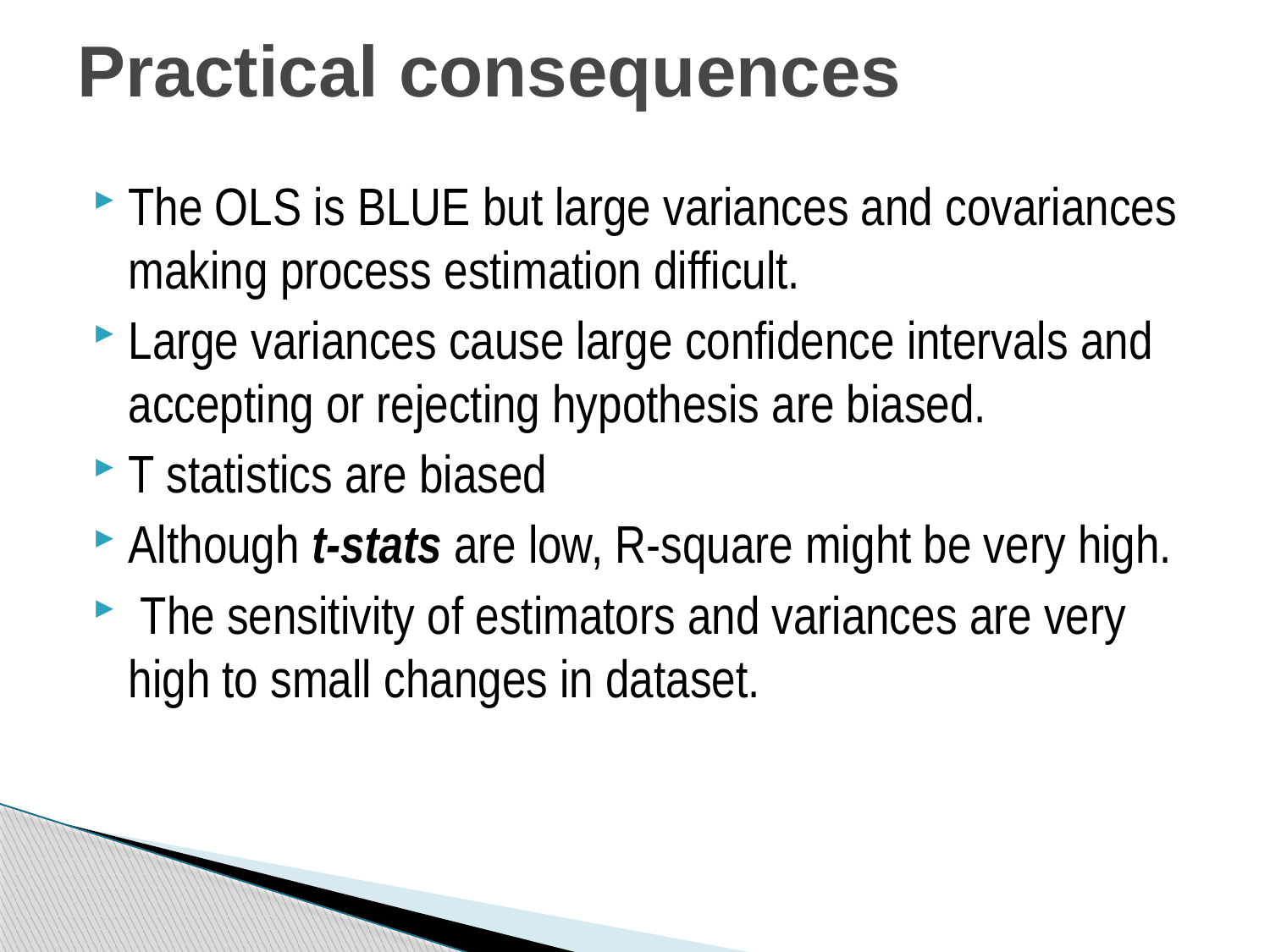

# Practical consequences
The OLS is BLUE but large variances and covariances making process estimation difficult.
Large variances cause large confidence intervals and accepting or rejecting hypothesis are biased.
T statistics are biased
Although t-stats are low, R-square might be very high.
 The sensitivity of estimators and variances are very high to small changes in dataset.